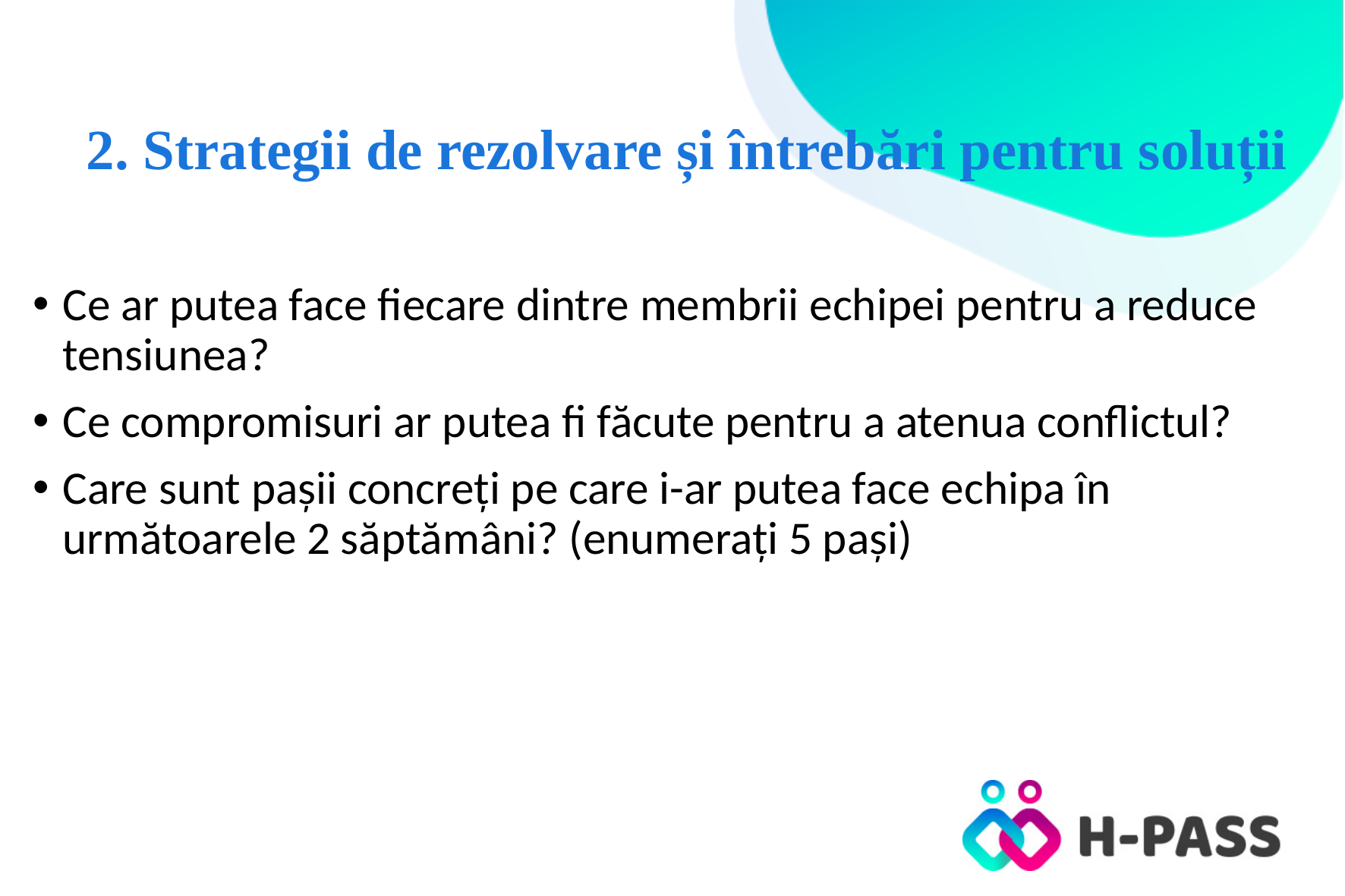

# 2. Strategii de rezolvare și întrebări pentru soluții
Ce ar putea face fiecare dintre membrii echipei pentru a reduce tensiunea?
Ce compromisuri ar putea fi făcute pentru a atenua conflictul?
Care sunt pașii concreți pe care i-ar putea face echipa în următoarele 2 săptămâni? (enumerați 5 pași)